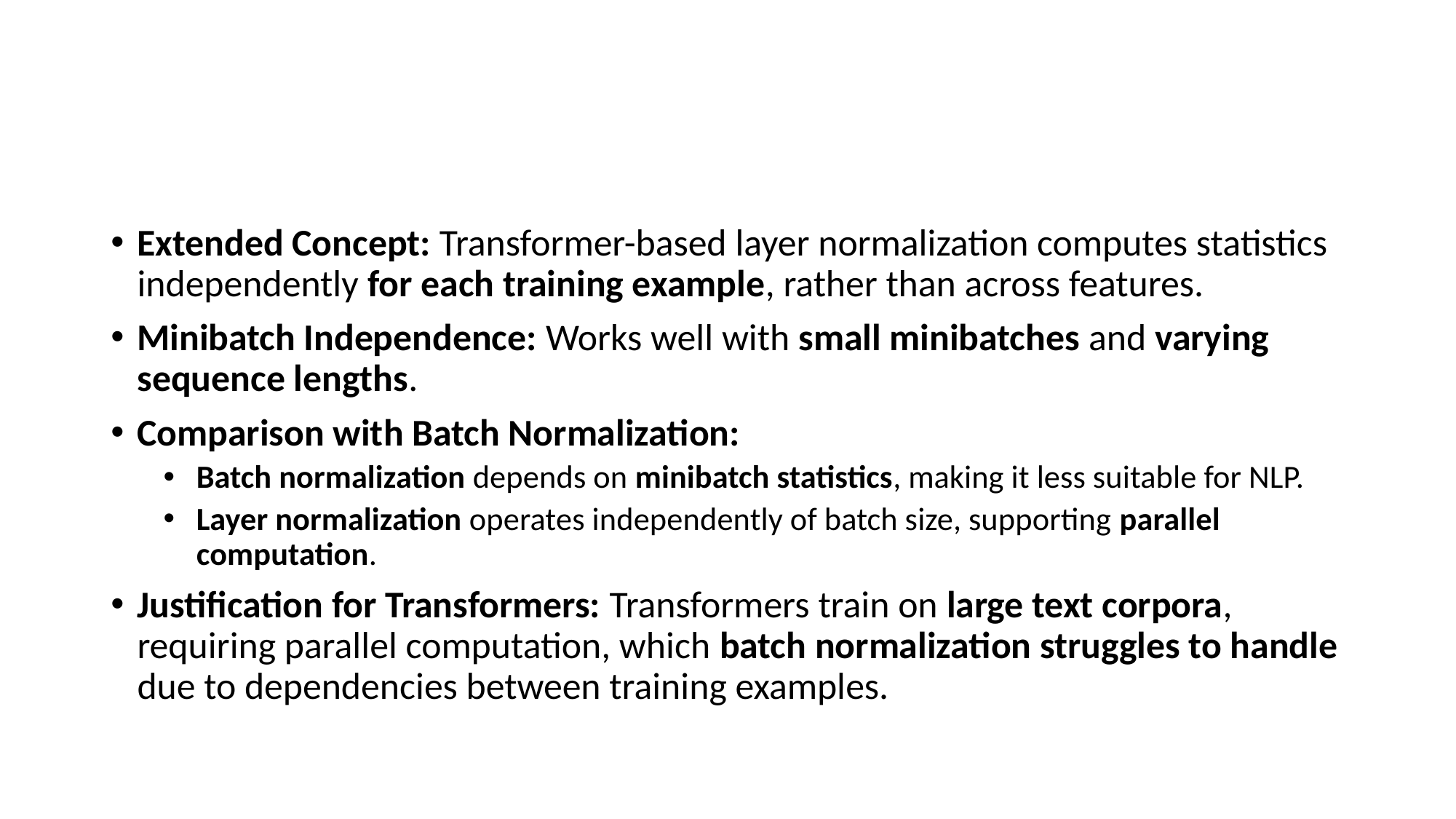

#
Extended Concept: Transformer-based layer normalization computes statistics independently for each training example, rather than across features.
Minibatch Independence: Works well with small minibatches and varying sequence lengths.
Comparison with Batch Normalization:
Batch normalization depends on minibatch statistics, making it less suitable for NLP.
Layer normalization operates independently of batch size, supporting parallel computation.
Justification for Transformers: Transformers train on large text corpora, requiring parallel computation, which batch normalization struggles to handle due to dependencies between training examples.